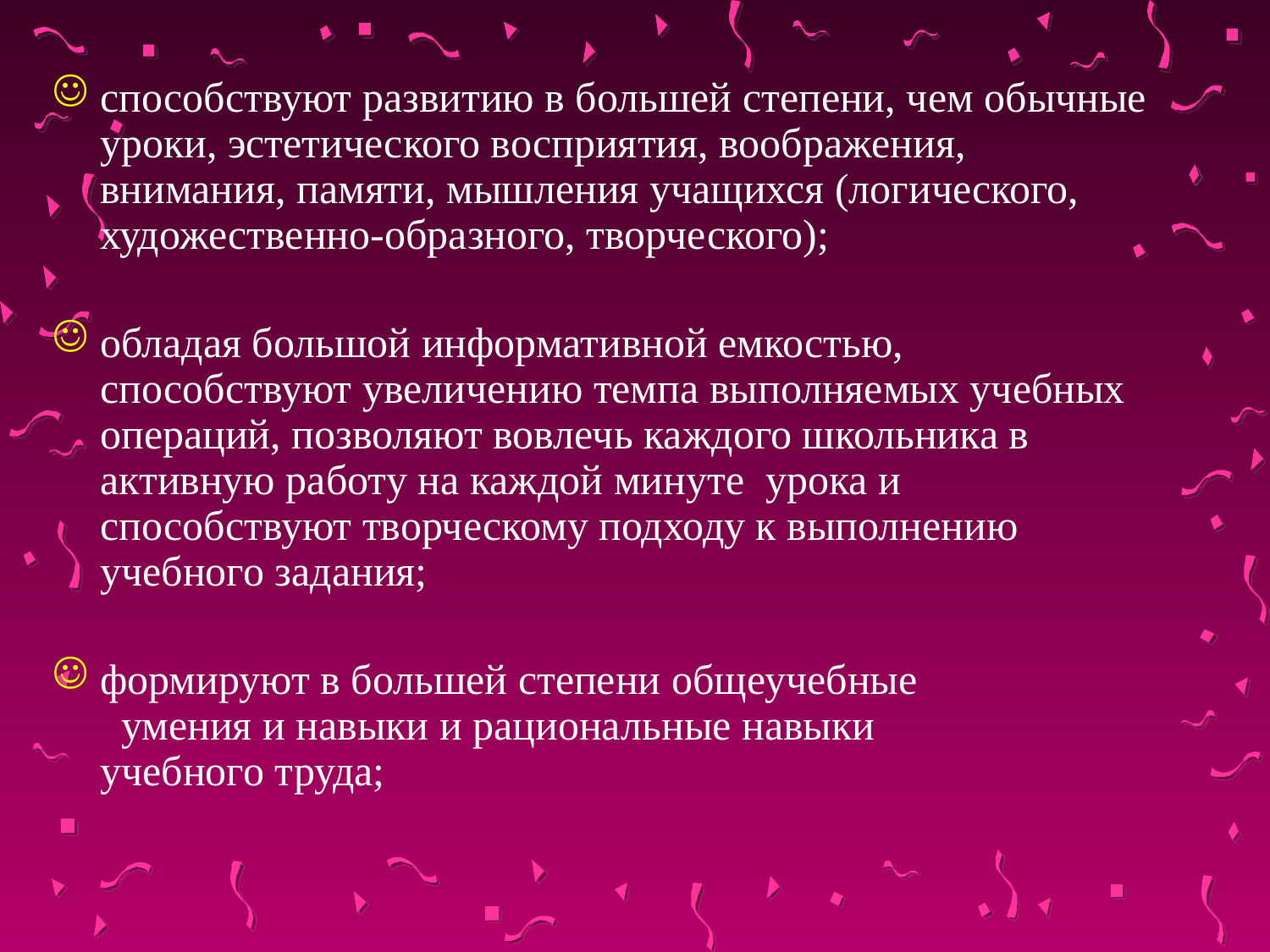

способствуют развитию в большей степени, чем обычные уроки, эстетического восприятия, воображения, внимания, памяти, мышления учащихся (логического, художественно-образного, творческого);

обладая большой информативной емкостью, способствуют увеличению темпа выполняемых учебных операций, позволяют вовлечь каждого школьника в активную работу на каждой минуте  урока и способствуют творческому подходу к выполнению учебного задания;

формируют в большей степени общеучебные                          умения и навыки и рациональные навыки                           учебного труда;